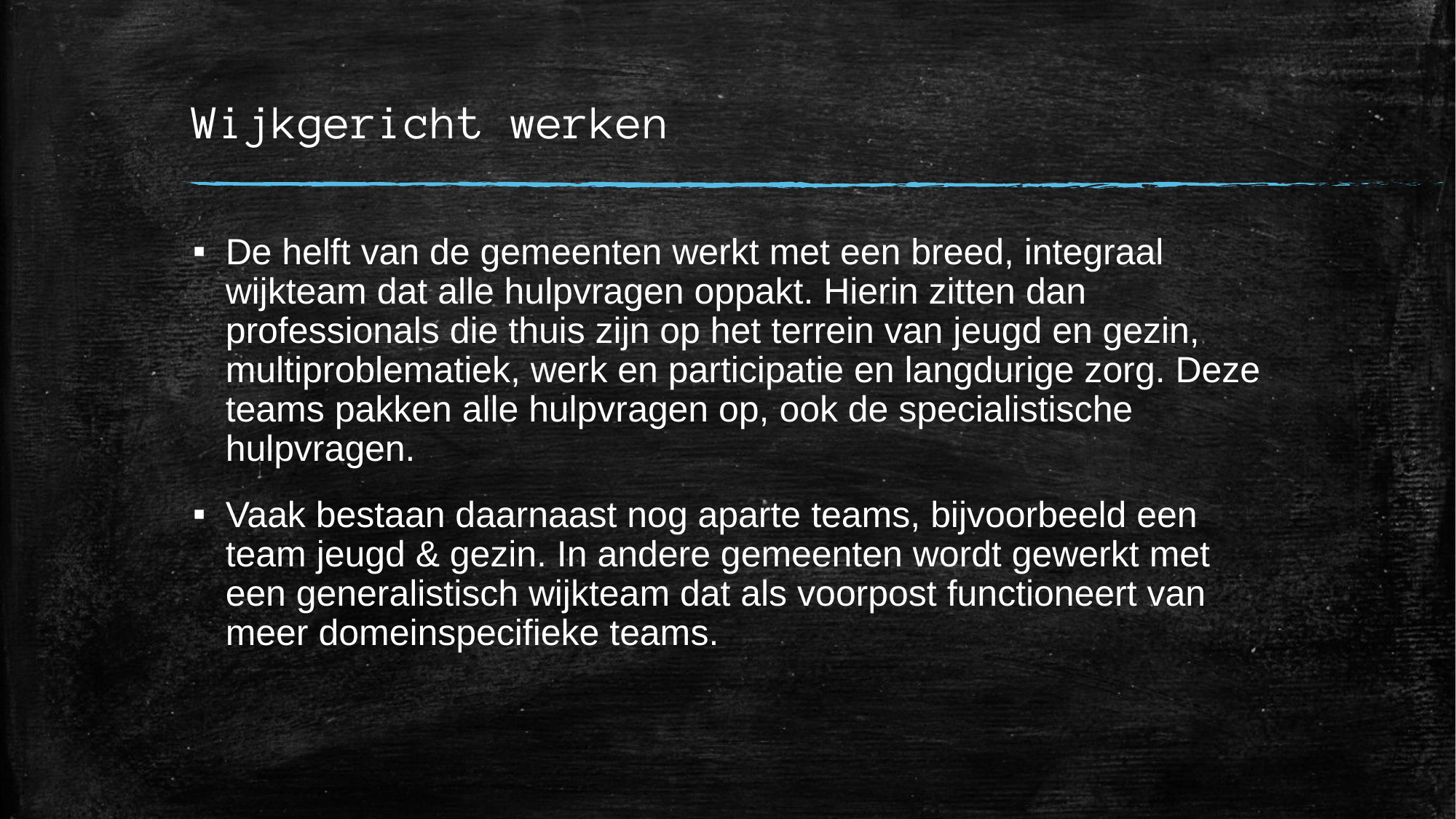

# Wijkgericht werken
De helft van de gemeenten werkt met een breed, integraal wijkteam dat alle hulpvragen oppakt. Hierin zitten dan professionals die thuis zijn op het terrein van jeugd en gezin, multiproblematiek, werk en participatie en langdurige zorg. Deze teams pakken alle hulpvragen op, ook de specialistische hulpvragen.
Vaak bestaan daarnaast nog aparte teams, bijvoorbeeld een team jeugd & gezin. In andere gemeenten wordt gewerkt met een generalistisch wijkteam dat als voorpost functioneert van meer domeinspecifieke teams.